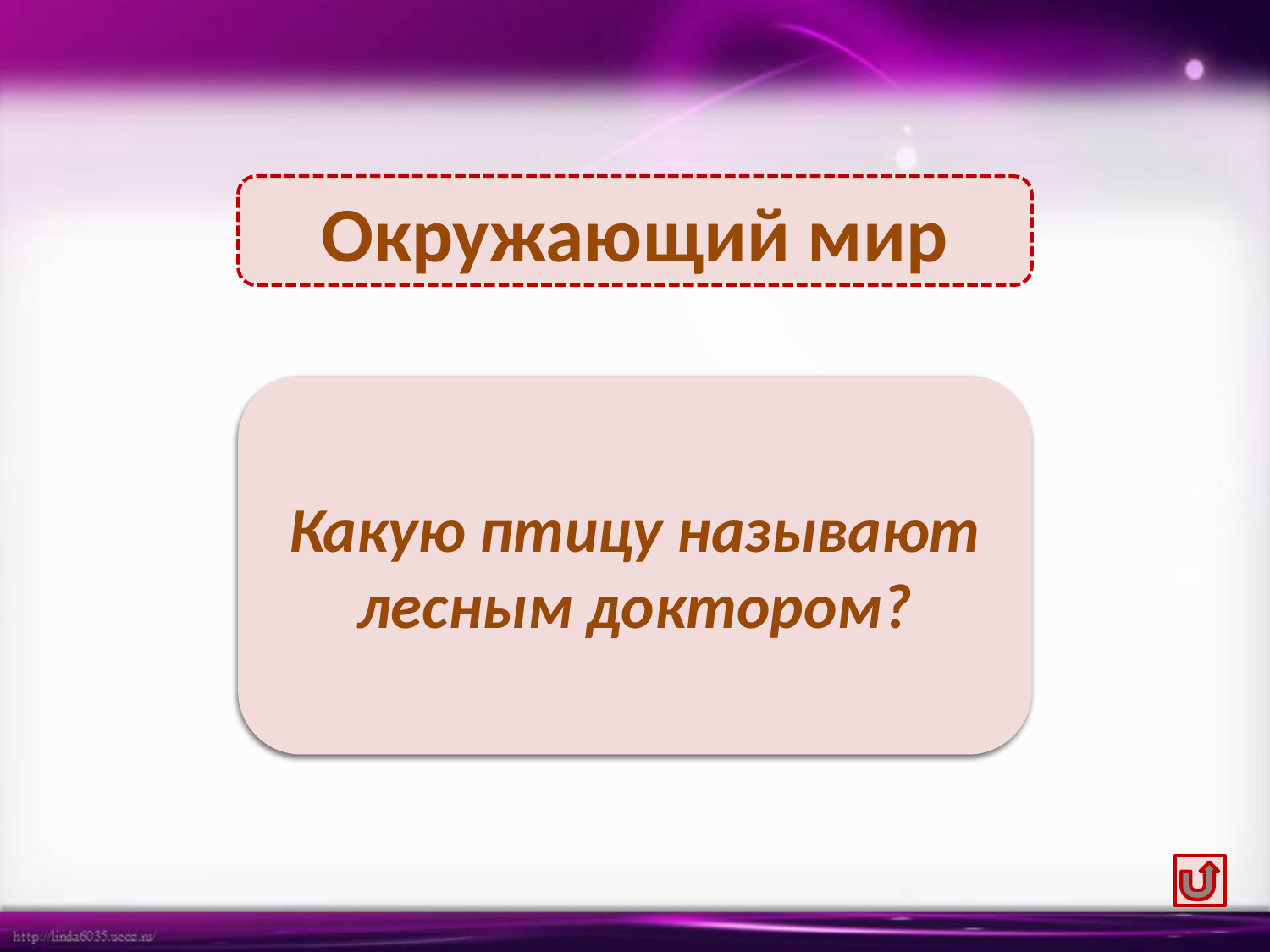

Окружающий мир
Дятла
Какую птицу называют лесным доктором?